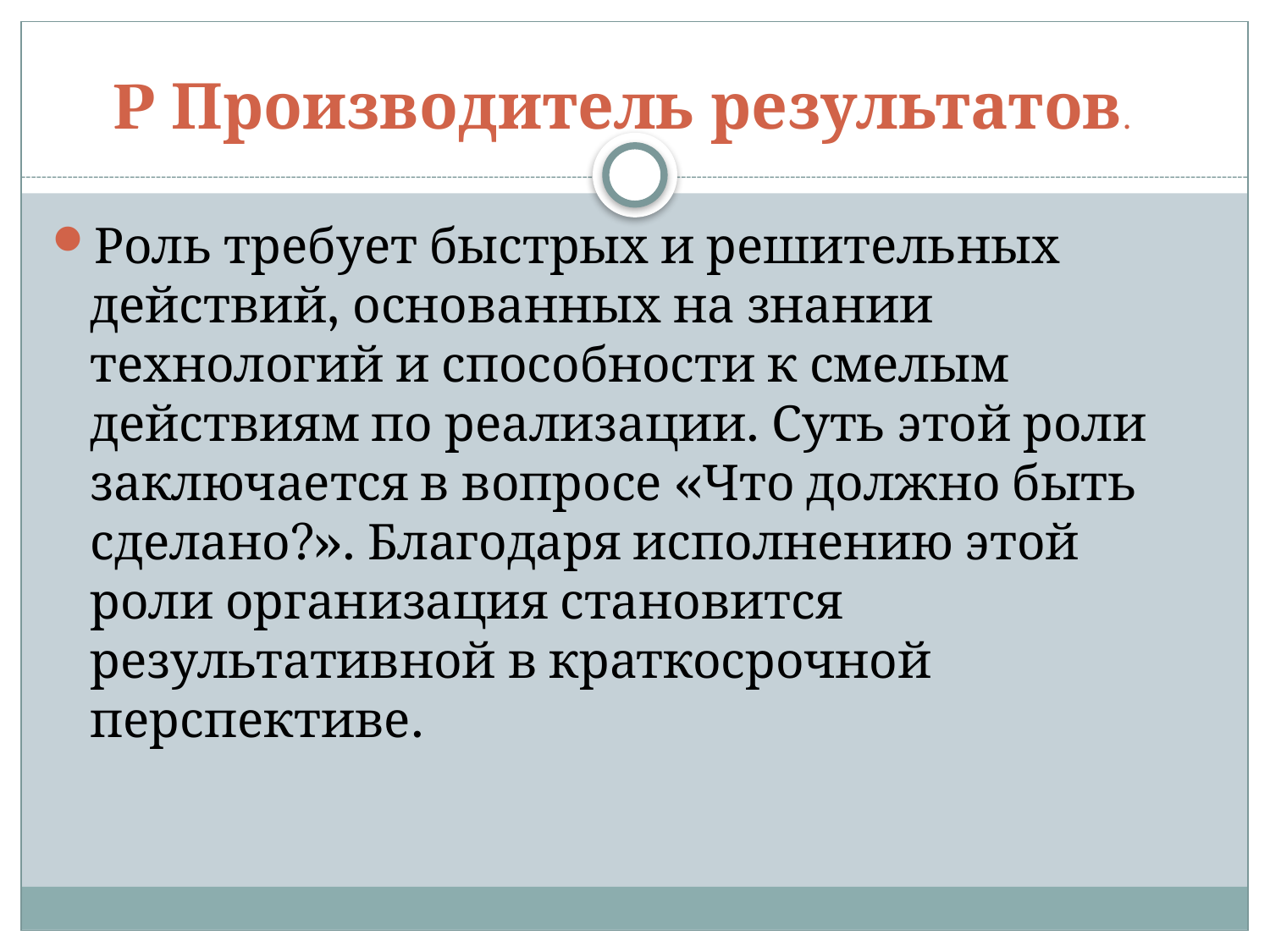

P Производитель результатов.
Роль требует быстрых и решительных действий, основанных на знании технологий и способности к смелым действиям по реализации. Суть этой роли заключается в вопросе «Что должно быть сделано?». Благодаря исполнению этой роли организация становится результативной в краткосрочной перспективе.